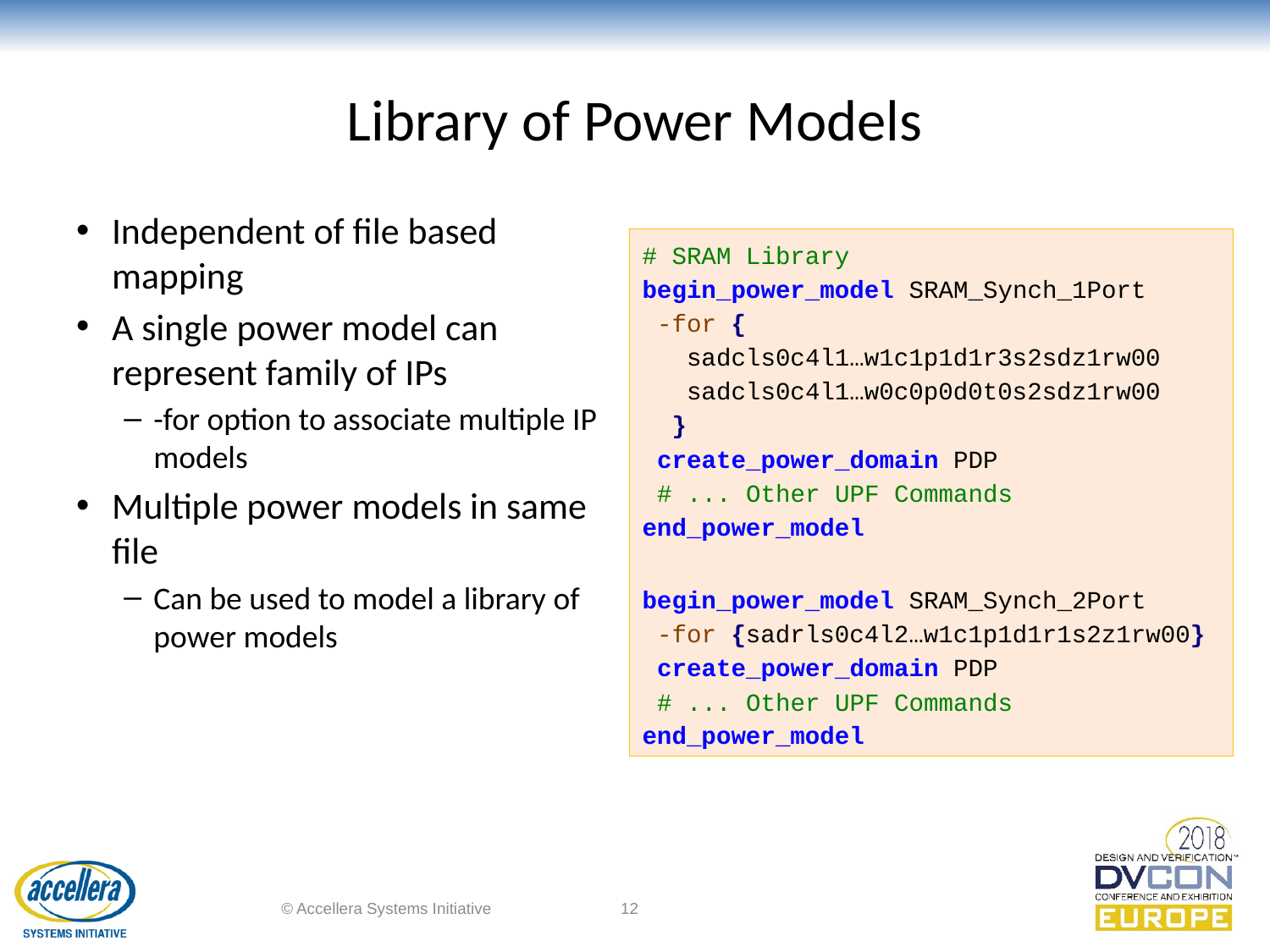

# Library of Power Models
Independent of file based mapping
A single power model can represent family of IPs
-for option to associate multiple IP models
Multiple power models in same file
Can be used to model a library of power models
# SRAM Library
begin_power_model SRAM_Synch_1Port
 -for {
   sadcls0c4l1…w1c1p1d1r3s2sdz1rw00
   sadcls0c4l1…w0c0p0d0t0s2sdz1rw00
  }
 create_power_domain PDP
 # ... Other UPF Commands
end_power_model

begin_power_model SRAM_Synch_2Port
 -for {sadrls0c4l2…w1c1p1d1r1s2z1rw00}
 create_power_domain PDP
 # ... Other UPF Commands
end_power_model
© Accellera Systems Initiative
12